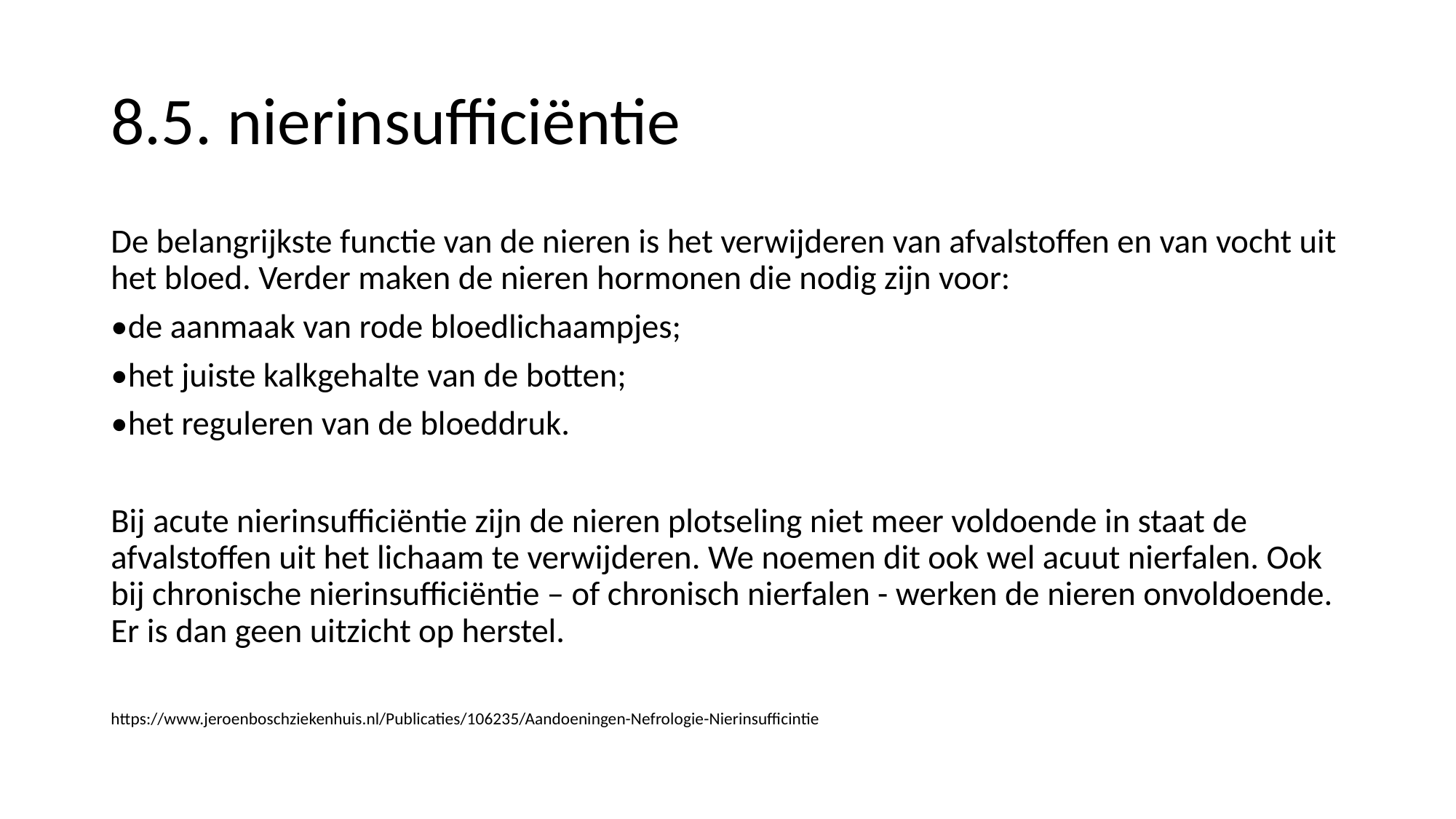

# 8.5. nierinsufficiëntie
De belangrijkste functie van de nieren is het verwijderen van afvalstoffen en van vocht uit het bloed. Verder maken de nieren hormonen die nodig zijn voor:
•de aanmaak van rode bloedlichaampjes;
•het juiste kalkgehalte van de botten;
•het reguleren van de bloeddruk.

Bij acute nierinsufficiëntie zijn de nieren plotseling niet meer voldoende in staat de afvalstoffen uit het lichaam te verwijderen. We noemen dit ook wel acuut nierfalen. Ook bij chronische nierinsufficiëntie – of chronisch nierfalen - werken de nieren onvoldoende. Er is dan geen uitzicht op herstel.

https://www.jeroenboschziekenhuis.nl/Publicaties/106235/Aandoeningen-Nefrologie-Nierinsufficintie